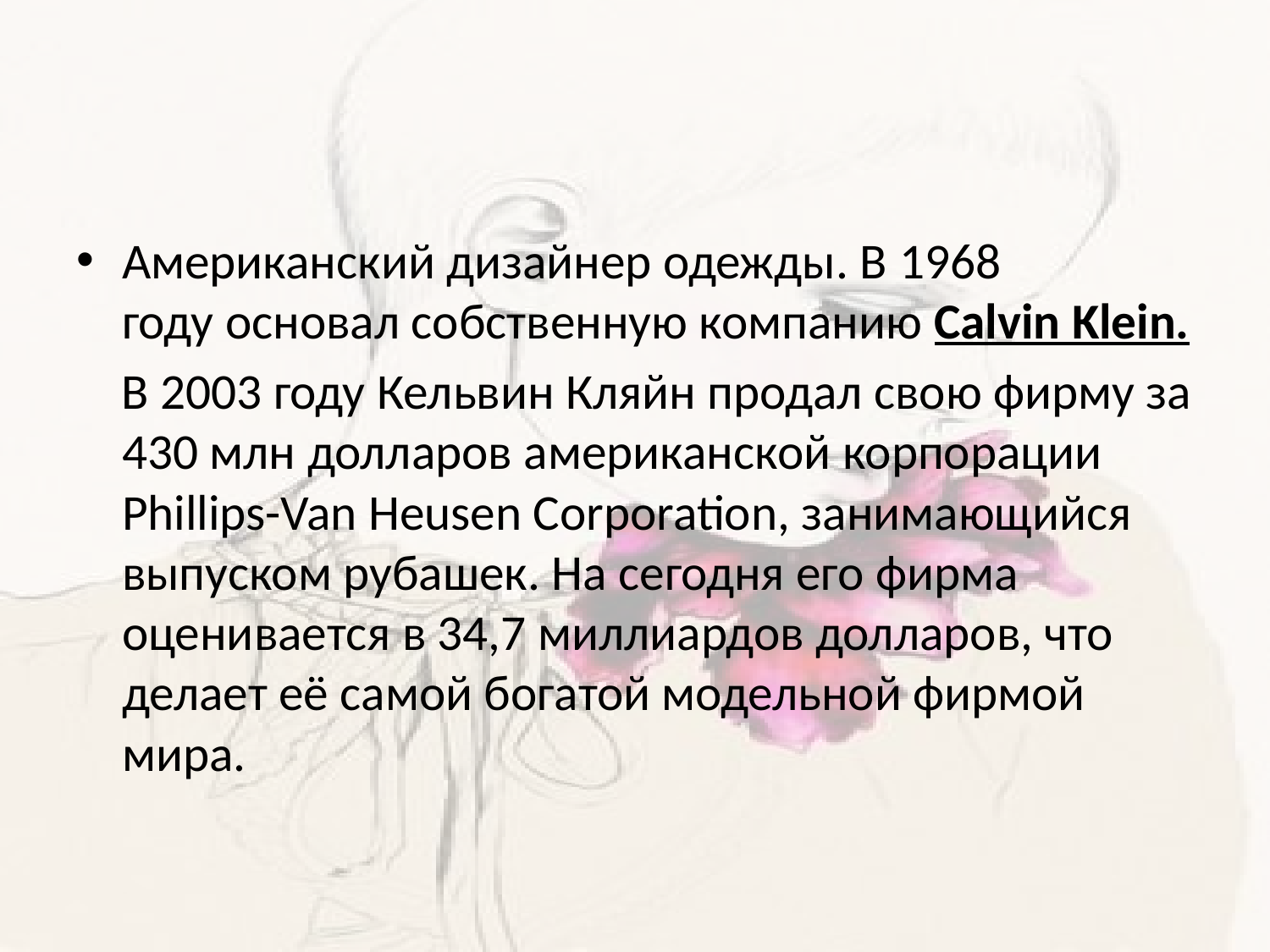

#
Американский дизайнер одежды. В 1968 году основал собственную компанию Calvin Klein.
    В 2003 году Кельвин Кляйн продал свою фирму за 430 млн долларов американской корпорации Phillips-Van Heusen Corporation, занимающийся выпуском рубашек. На сегодня его фирма оценивается в 34,7 миллиардов долларов, что делает её самой богатой модельной фирмой мира.